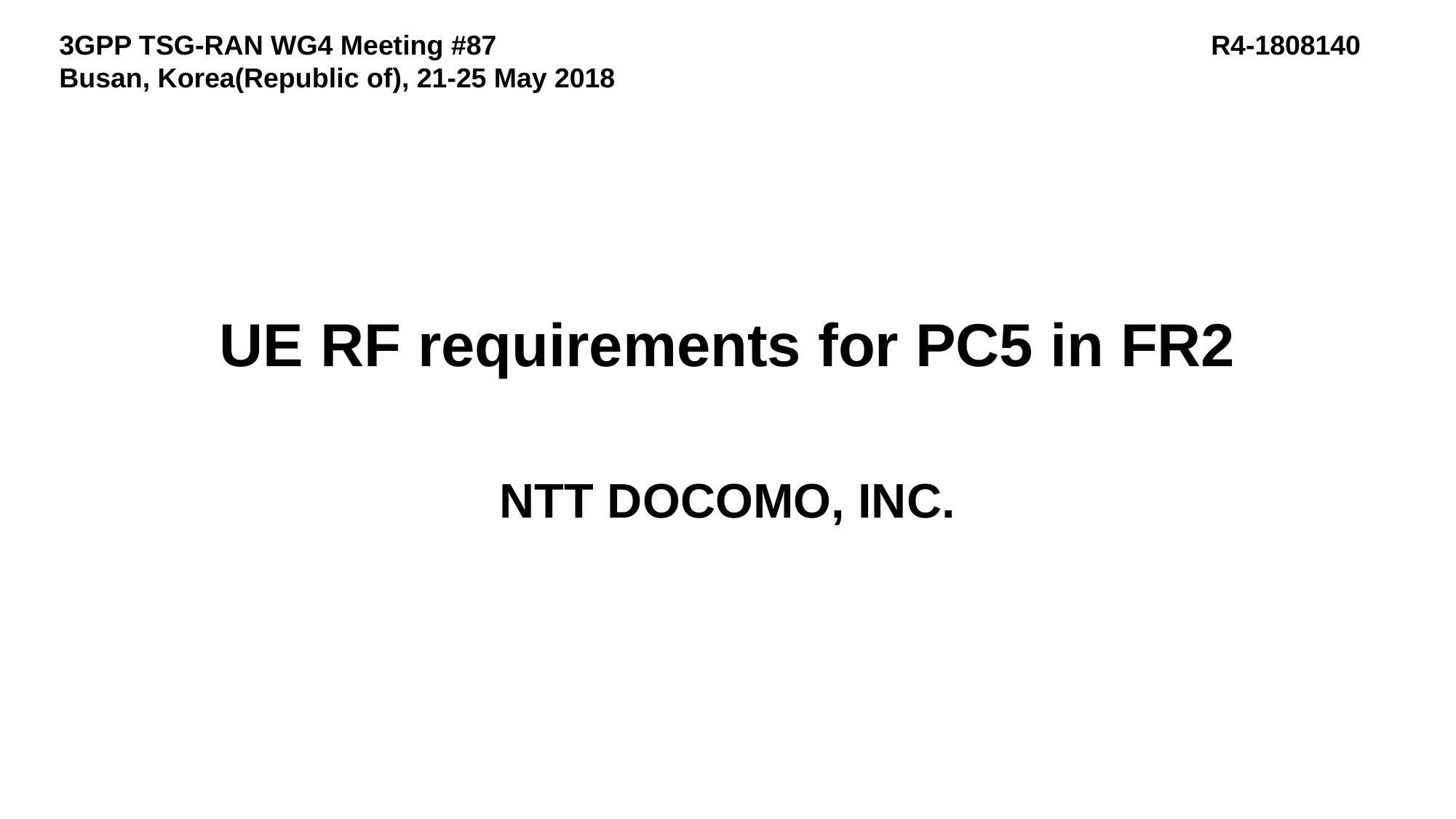

R4-1808140
3GPP TSG-RAN WG4 Meeting #87
Busan, Korea(Republic of), 21-25 May 2018
# UE RF requirements for PC5 in FR2
NTT DOCOMO, INC.